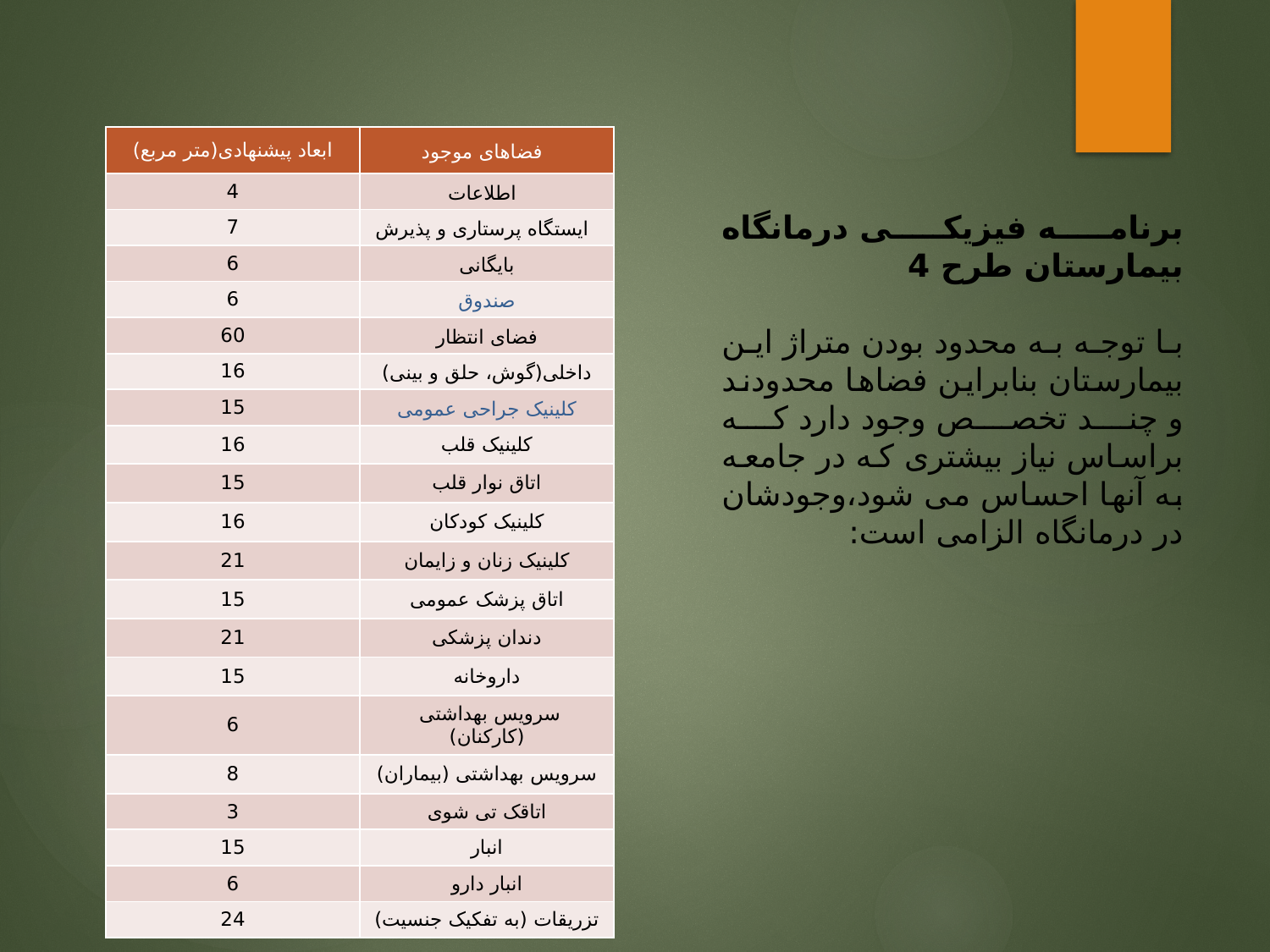

| ابعاد پیشنهادی(متر مربع) | فضاهای موجود |
| --- | --- |
| 4 | اطلاعات |
| 7 | ایستگاه پرستاری و پذیرش |
| 6 | بایگانی |
| 6 | صندوق |
| 60 | فضای انتظار |
| 16 | داخلی(گوش، حلق و بینی) |
| 15 | کلینیک جراحی عمومی |
| 16 | کلینیک قلب |
| 15 | اتاق نوار قلب |
| 16 | کلینیک کودکان |
| 21 | کلینیک زنان و زایمان |
| 15 | اتاق پزشک عمومی |
| 21 | دندان پزشکی |
| 15 | داروخانه |
| 6 | سرویس بهداشتی (کارکنان) |
| 8 | سرویس بهداشتی (بیماران) |
| 3 | اتاقک تی شوی |
| 15 | انبار |
| 6 | انبار دارو |
| 24 | تزریقات (به تفکیک جنسیت) |
برنامه فیزیکی درمانگاه بیمارستان طرح 4

با توجه به محدود بودن متراژ این بیمارستان بنابراین فضاها محدودند و چند تخصص وجود دارد که براساس نیاز بیشتری که در جامعه به آنها احساس می شود،وجودشان در درمانگاه الزامی است: